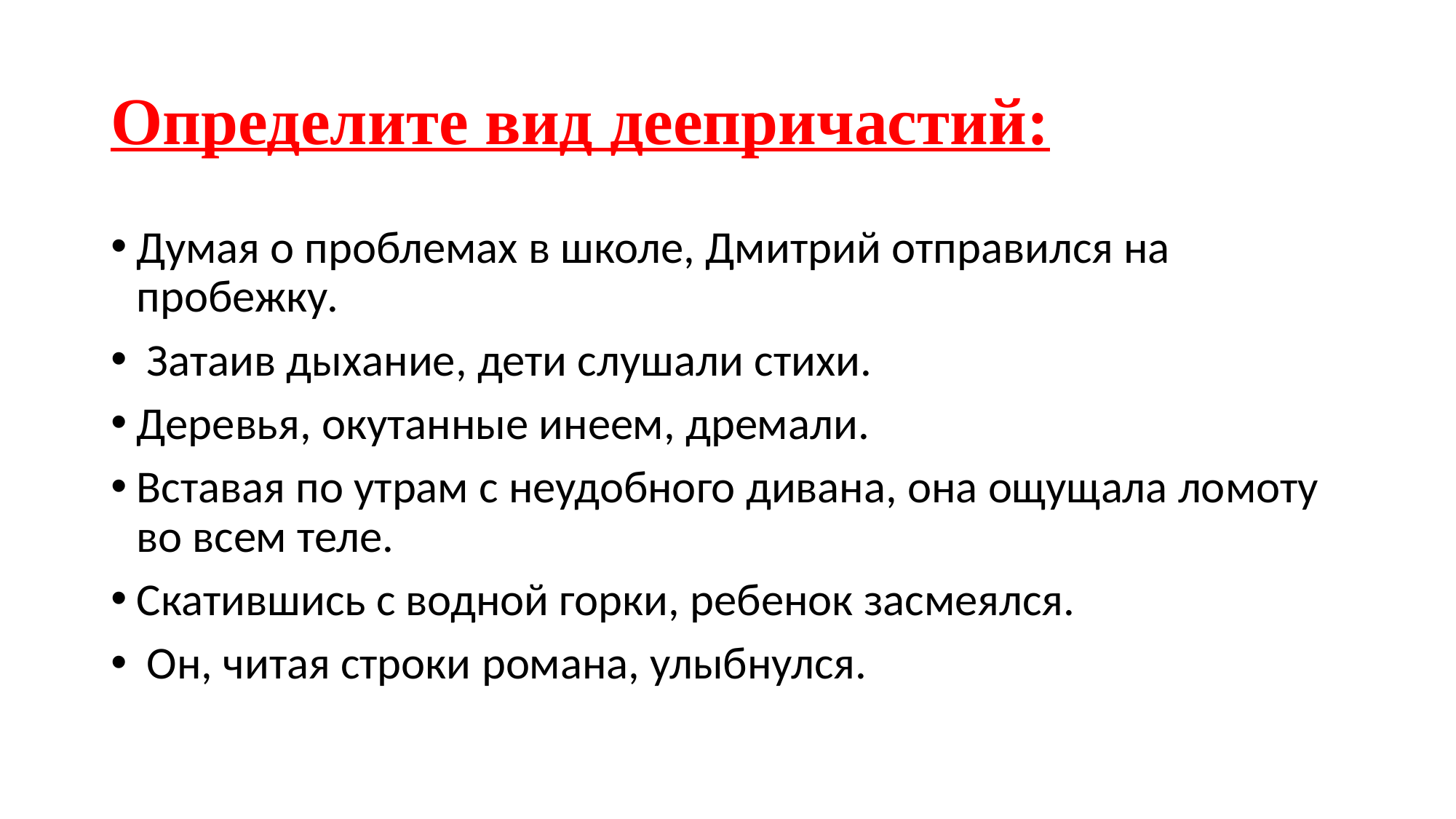

# Определите вид деепричастий:
Думая о проблемах в школе, Дмитрий отправился на пробежку.
 Затаив дыхание, дети слушали стихи.
Деревья, окутанные инеем, дремали.
Вставая по утрам с неудобного дивана, она ощущала ломоту во всем теле.
Скатившись с водной горки, ребенок засмеялся.
 Он, читая строки романа, улыбнулся.